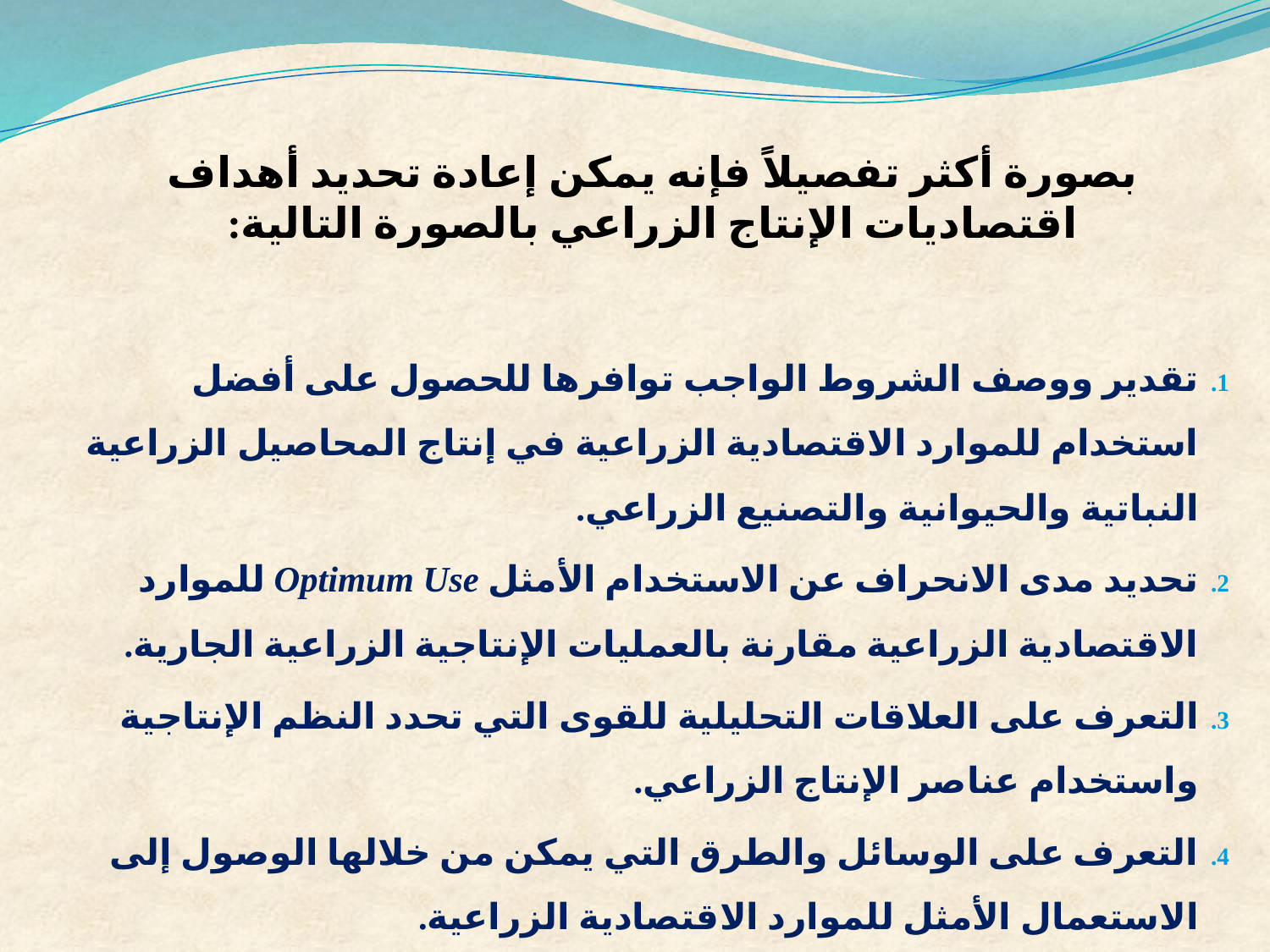

بصورة أكثر تفصيلاً فإنه يمكن إعادة تحديد أهداف  اقتصاديات الإنتاج الزراعي بالصورة التالية:
تقدير ووصف الشروط الواجب توافرها للحصول على أفضل استخدام للموارد الاقتصادية الزراعية في إنتاج المحاصيل الزراعية النباتية والحيوانية والتصنيع الزراعي.
تحديد مدى الانحراف عن الاستخدام الأمثل Optimum Use للموارد الاقتصادية الزراعية مقارنة بالعمليات الإنتاجية الزراعية الجارية.
التعرف على العلاقات التحليلية للقوى التي تحدد النظم الإنتاجية واستخدام عناصر الإنتاج الزراعي.
التعرف على الوسائل والطرق التي يمكن من خلالها الوصول إلى الاستعمال الأمثل للموارد الاقتصادية الزراعية.